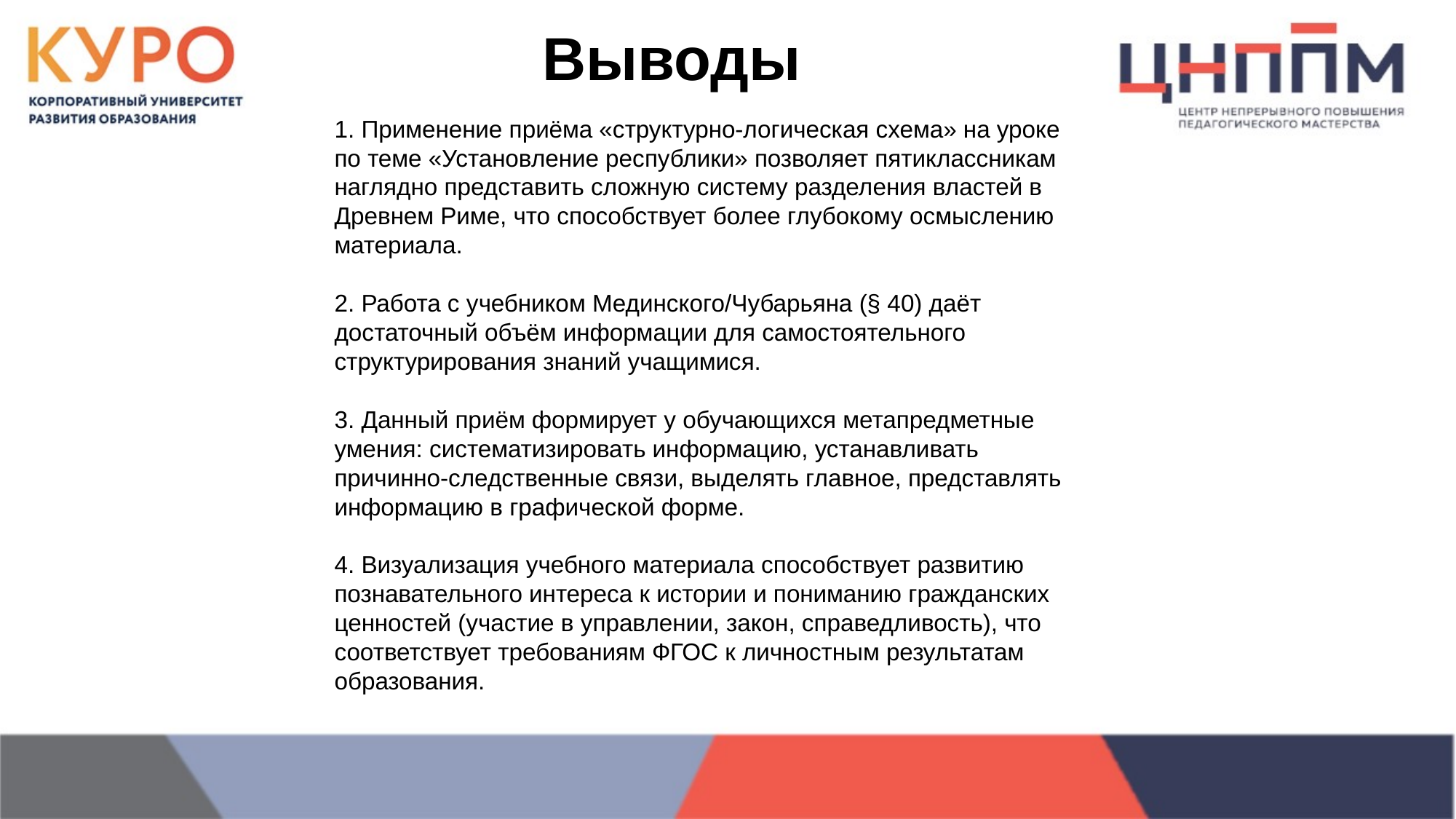

Выводы
1. Применение приёма «структурно-логическая схема» на уроке по теме «Установление республики» позволяет пятиклассникам наглядно представить сложную систему разделения властей в Древнем Риме, что способствует более глубокому осмыслению материала.

2. Работа с учебником Мединского/Чубарьяна (§ 40) даёт достаточный объём информации для самостоятельного структурирования знаний учащимися.

3. Данный приём формирует у обучающихся метапредметные умения: систематизировать информацию, устанавливать причинно-следственные связи, выделять главное, представлять информацию в графической форме.

4. Визуализация учебного материала способствует развитию познавательного интереса к истории и пониманию гражданских ценностей (участие в управлении, закон, справедливость), что соответствует требованиям ФГОС к личностным результатам образования.